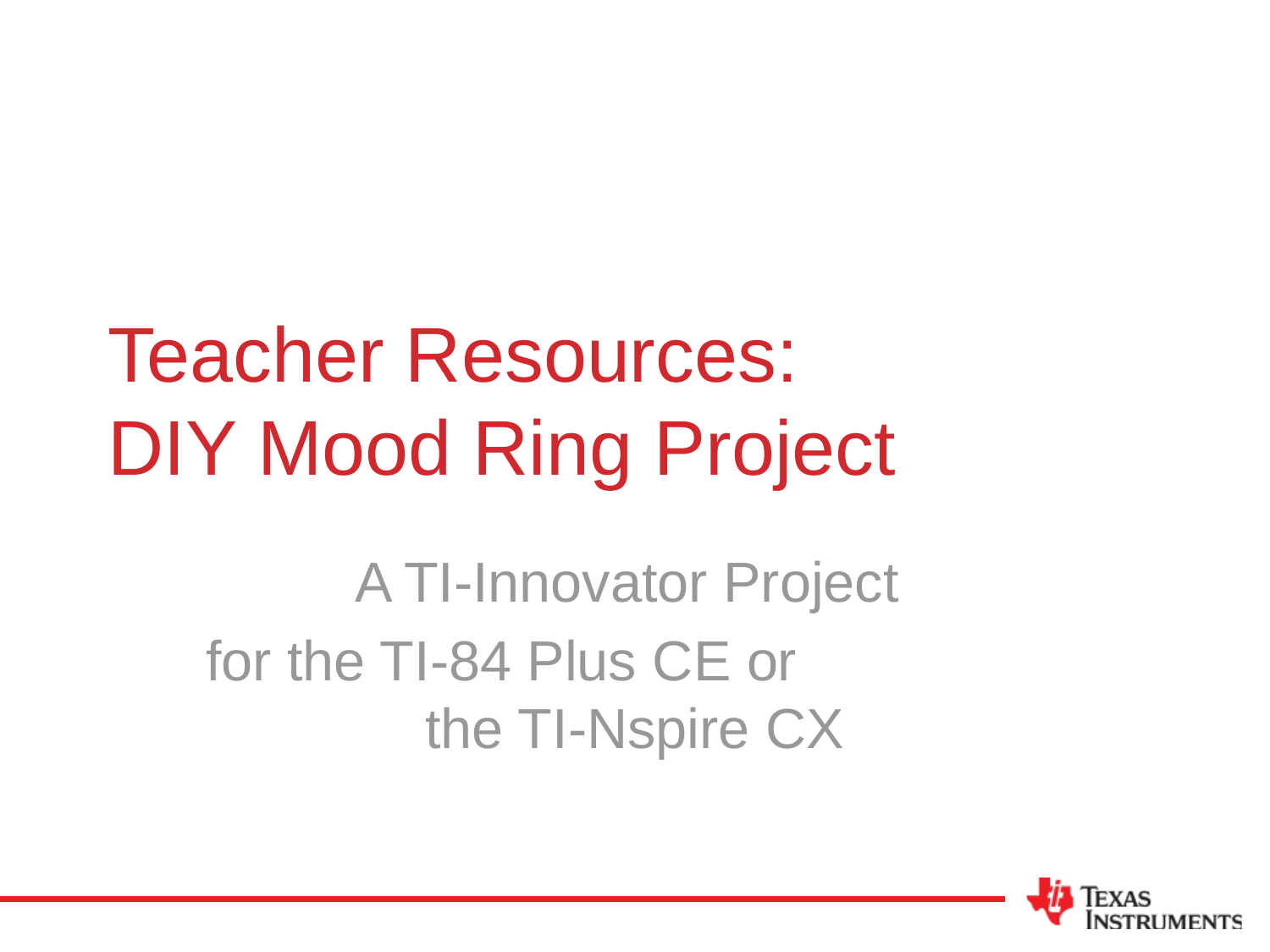

# Teacher Resources: DIY Mood Ring Project
A TI-Innovator Project
for the TI-84 Plus CE or                  the TI-Nspire CX